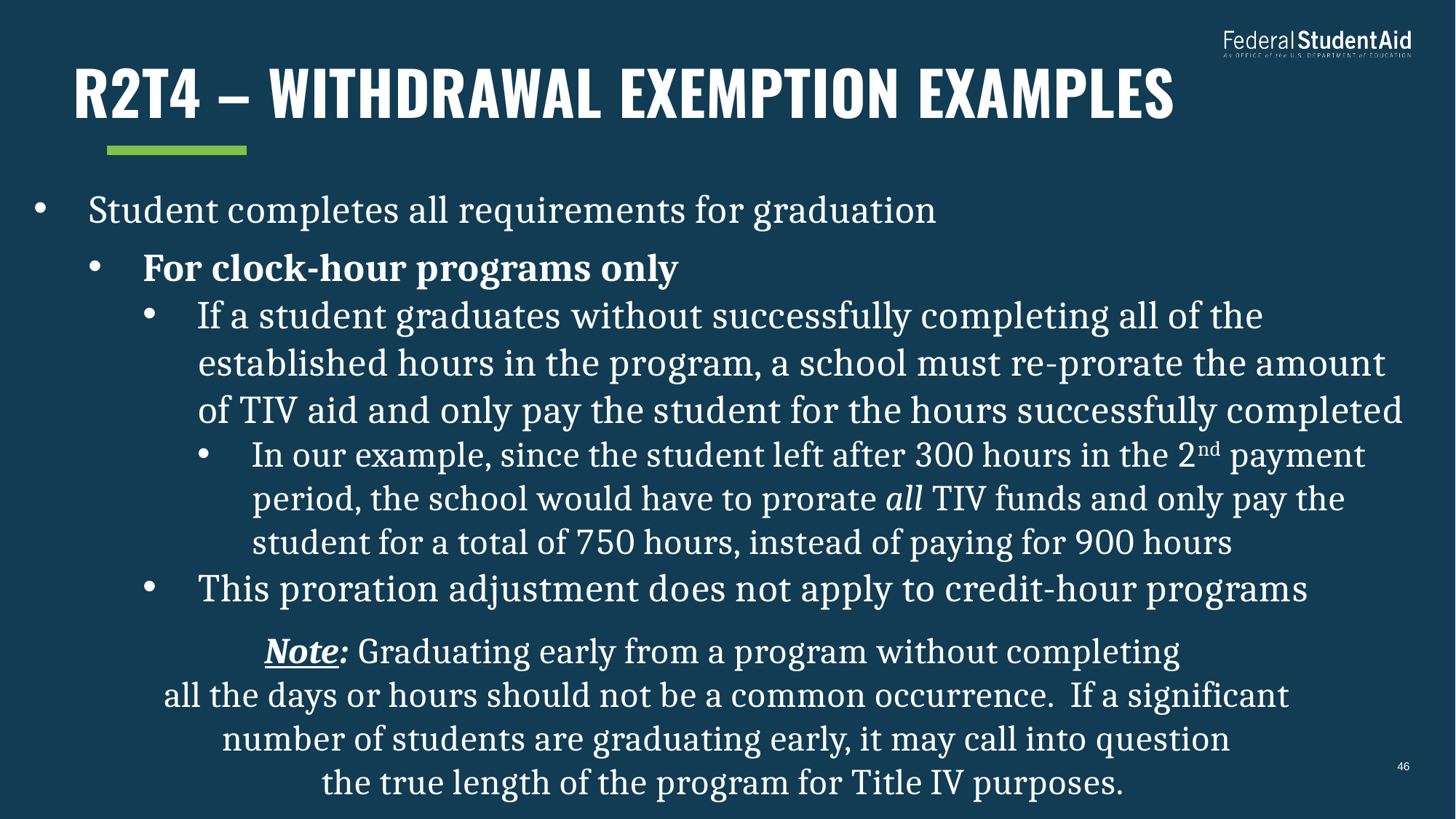

# R2T4 – Withdrawal Exemption examples
Student completes all requirements for graduation

For clock-hour programs only
If a student graduates without successfully completing all of the established hours in the program, a school must re-prorate the amount of TIV aid and only pay the student for the hours successfully completed
In our example, since the student left after 300 hours in the 2nd payment period, the school would have to prorate all TIV funds and only pay the student for a total of 750 hours, instead of paying for 900 hours
This proration adjustment does not apply to credit-hour programs

Note: Graduating early from a program without completing
all the days or hours should not be a common occurrence.  If a significant
number of students are graduating early, it may call into question
the true length of the program for Title IV purposes.
46